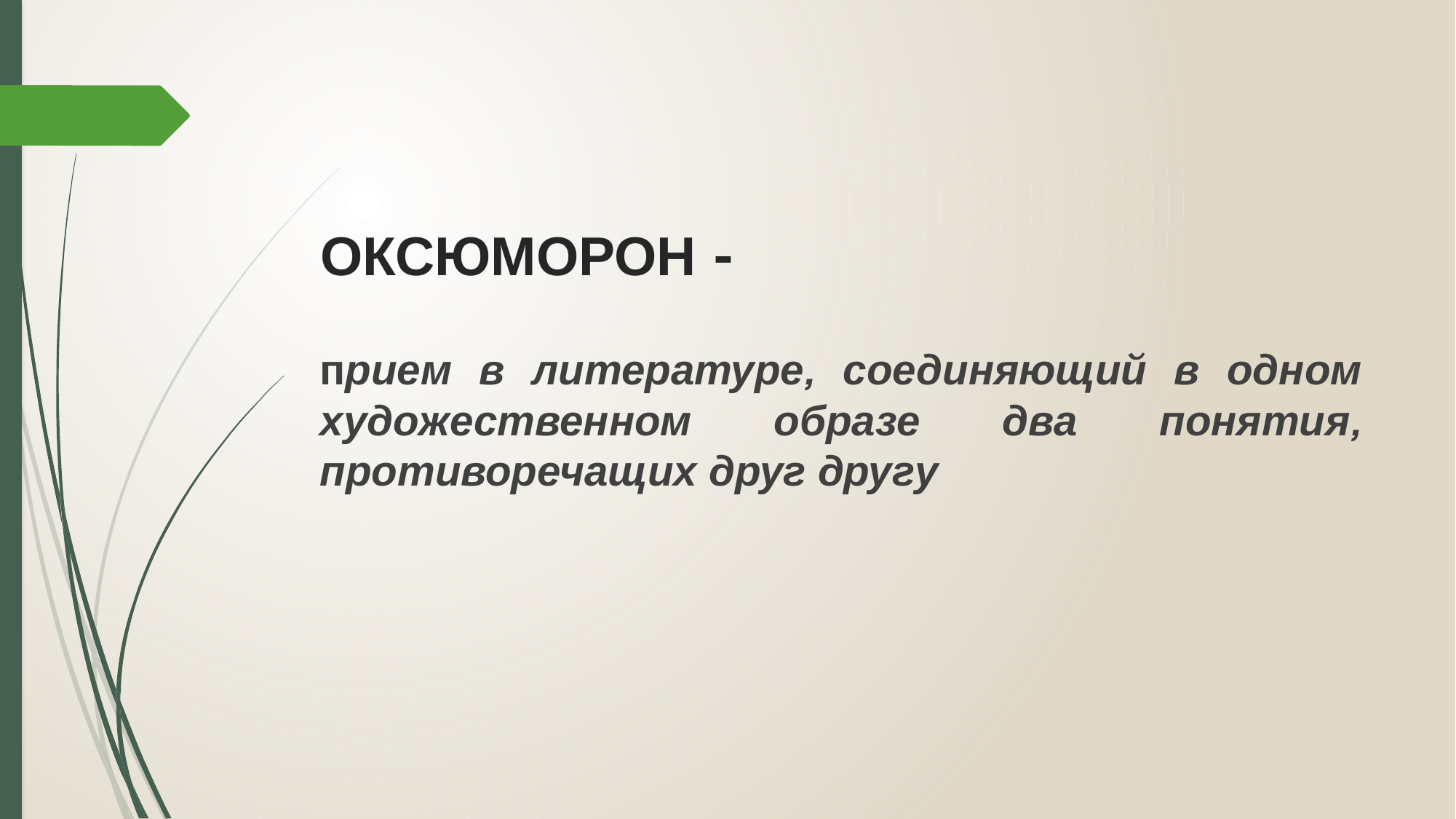

# ОКСЮМОРОН -
прием в литературе, соединяющий в одном художественном образе два понятия, противоречащих друг другу